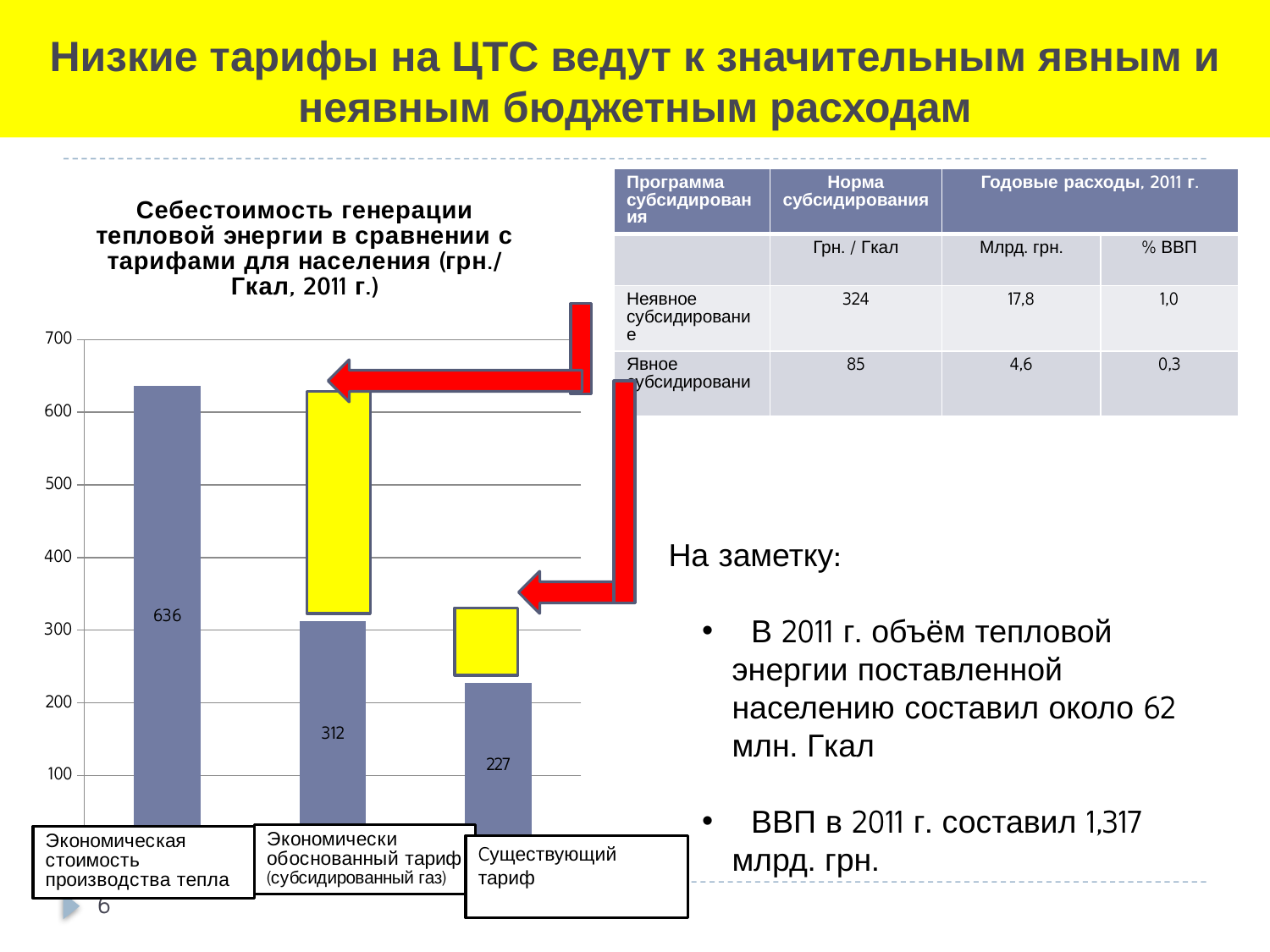

# Низкие тарифы на ЦТС ведут к значительным явным и неявным бюджетным расходам
| Программа субсидирования | Норма субсидирования | Годовые расходы, 2011 г. |  |
| --- | --- | --- | --- |
|  | Грн. / Гкал | Млрд. грн. | % ВВП |
| Неявное субсидирование | 324 | 17,8 | 1,0 |
| Явное субсидирование | 85 | 4,6 | 0,3 |

### Chart: Себестоимость генерации тепловой энергии в сравнении с тарифами для населения (грн./Гкал, 2011 г.)

| Category | UAH/Gcal |
|---|---|
| Economic cost of production | 636.0 |
| Cost, with implicit subsidies | 312.0 |
| Tariff for residential consumers | 227.0 |

На заметку:

  В 2011 г. объём тепловой энергии поставленной населению составил около 62 млн. Гкал

  ВВП в 2011 г. составил 1,317 млрд. грн.

Cуществующий тариф

6